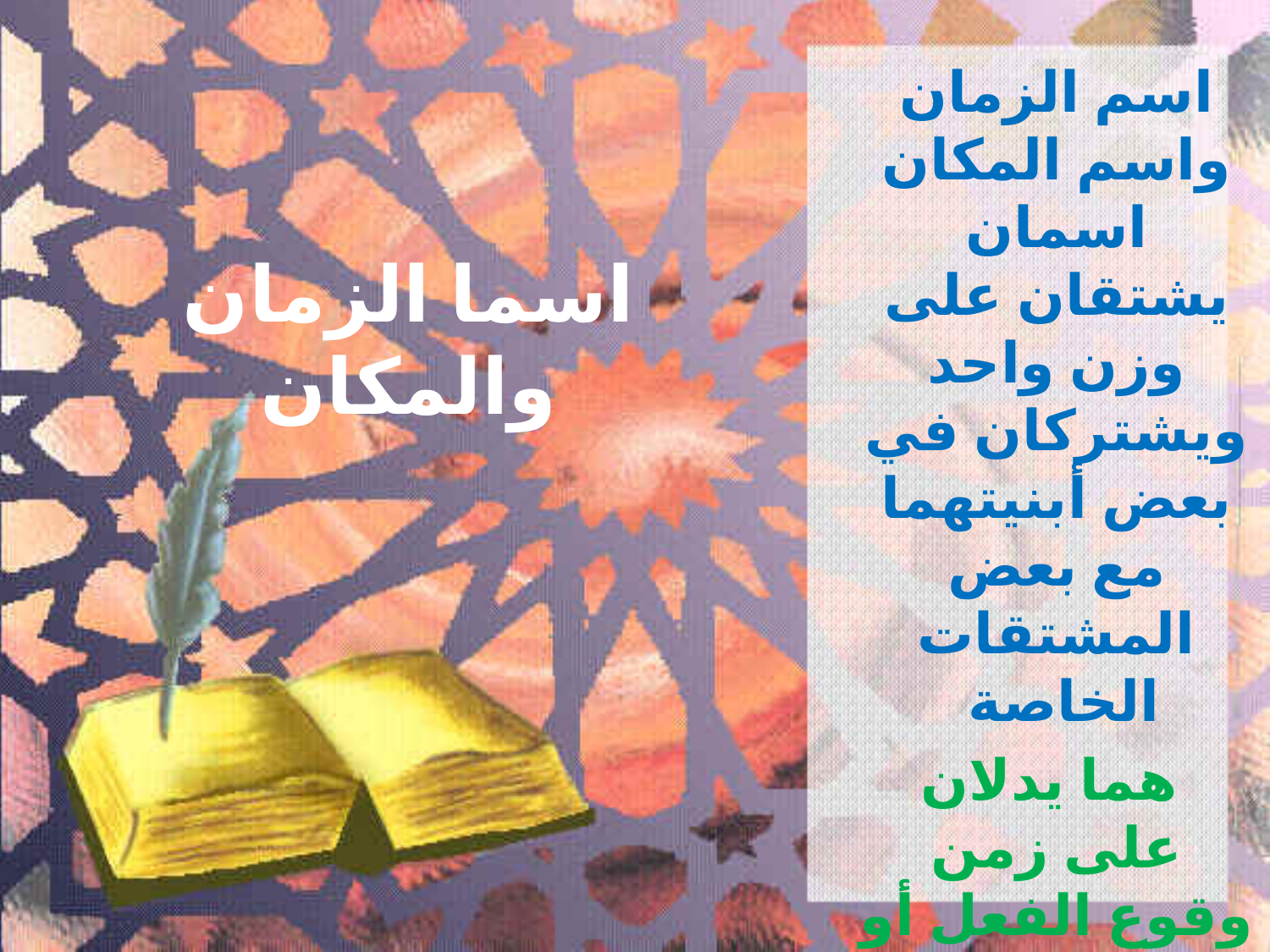

اسم الزمان واسم المكان اسمان يشتقان على وزن واحد ويشتركان في بعض أبنيتهما مع بعض المشتقات الخاصة
 هما يدلان على زمن وقوع الفعل أو مكانه

# اسما الزمان والمكان